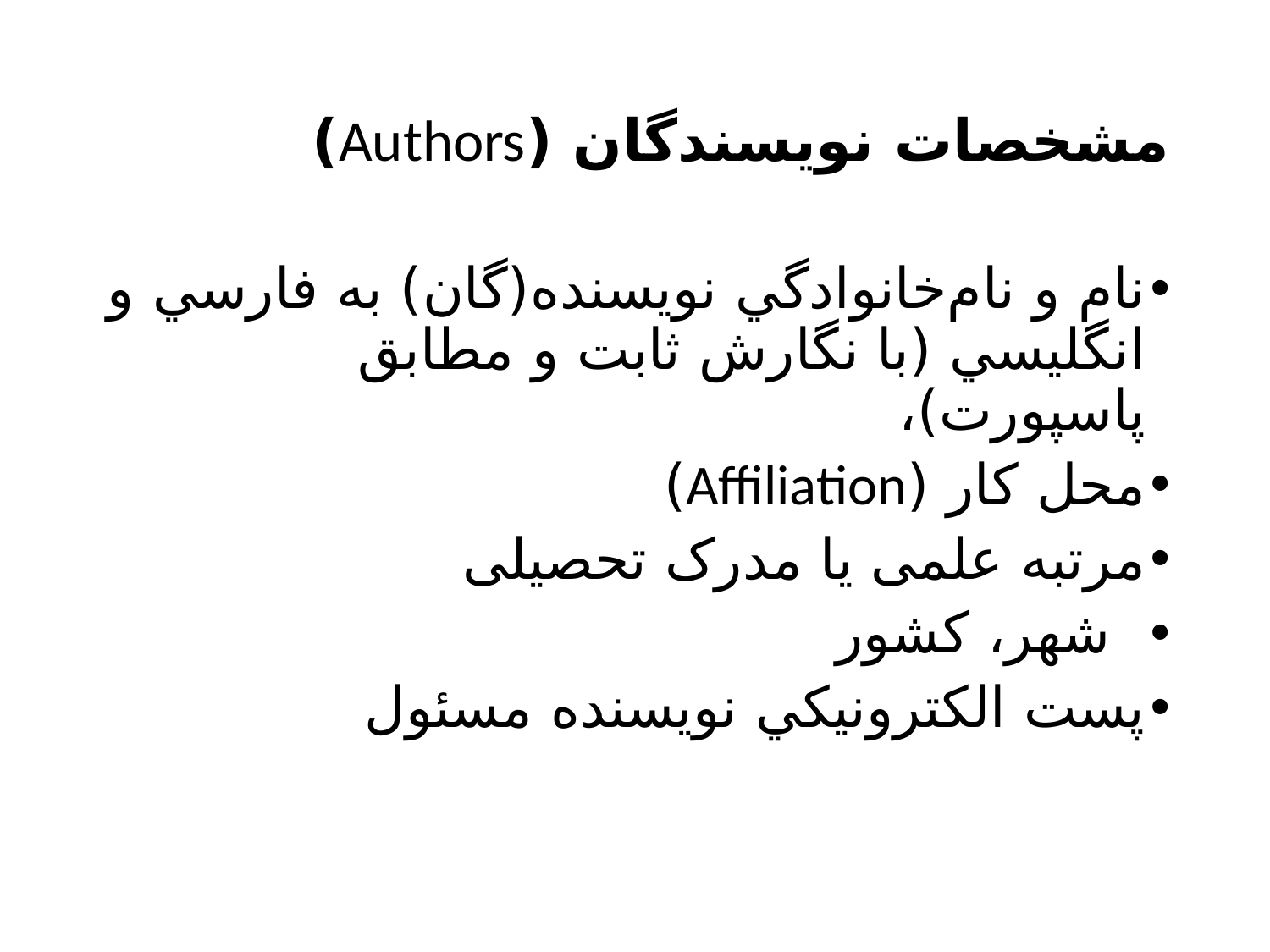

# مشخصات نویسندگان (Authors)
نام و نام‌خانوادگي نويسنده‌(گان) به فارسي و انگليسي (با نگارش ثابت و مطابق پاسپورت)،
محل کار (Affiliation)
مرتبه علمی یا مدرک تحصیلی
  شهر، کشور
پست الكترونيكي نویسنده مسئول

15 November 2021
salman.khazaei61@gmail.com
37